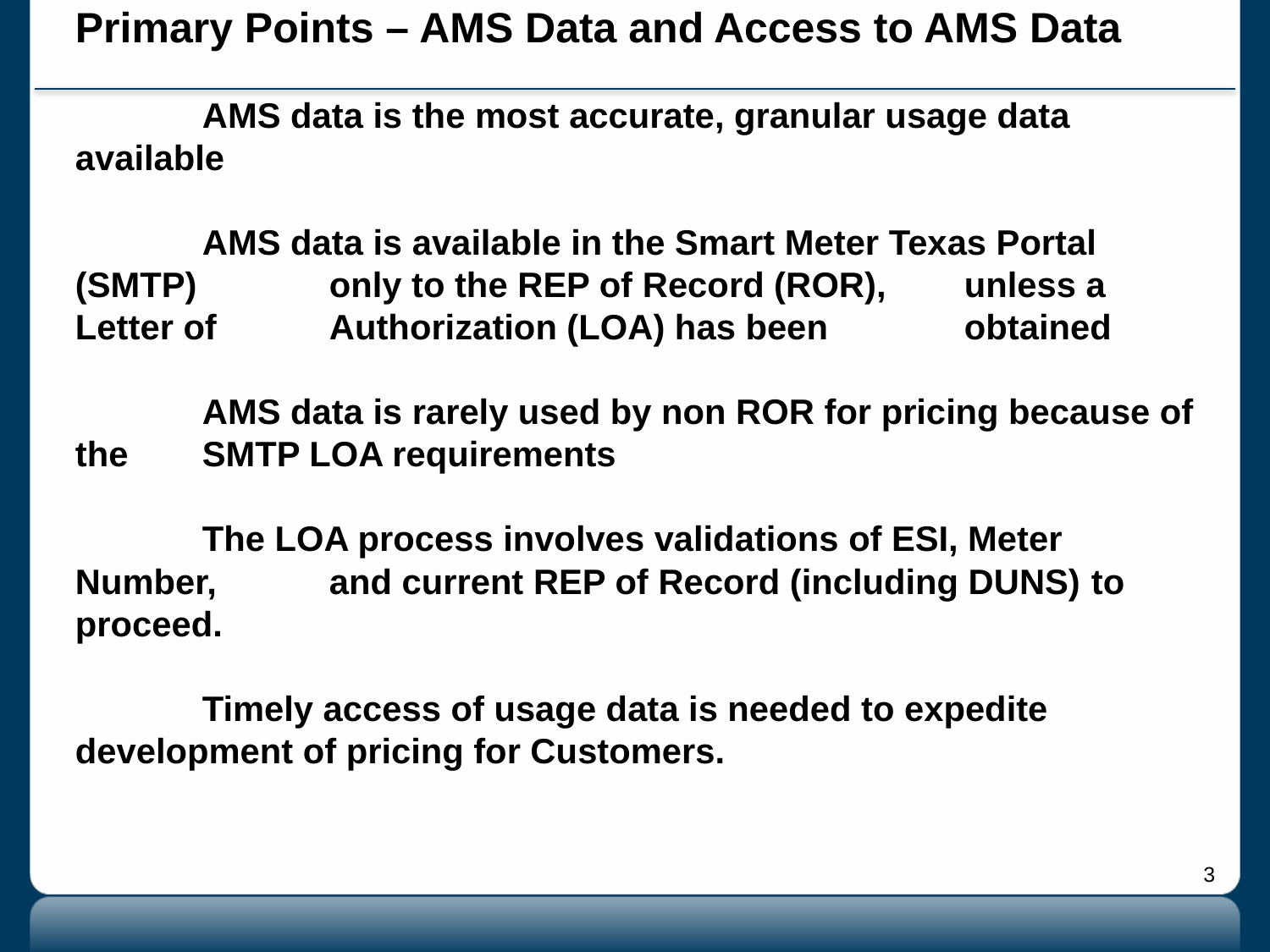

# Primary Points – AMS Data and Access to AMS Data AMS data is the most accurate, granular usage data available AMS data is available in the Smart Meter Texas Portal (SMTP) 	only to the REP of Record (ROR), 	unless a Letter of 	Authorization (LOA) has been 	obtained AMS data is rarely used by non ROR for pricing because of the 	SMTP LOA requirements The LOA process involves validations of ESI, Meter Number, 	and current REP of Record (including DUNS) 	to proceed. Timely access of usage data is needed to expedite 	development of pricing for Customers.